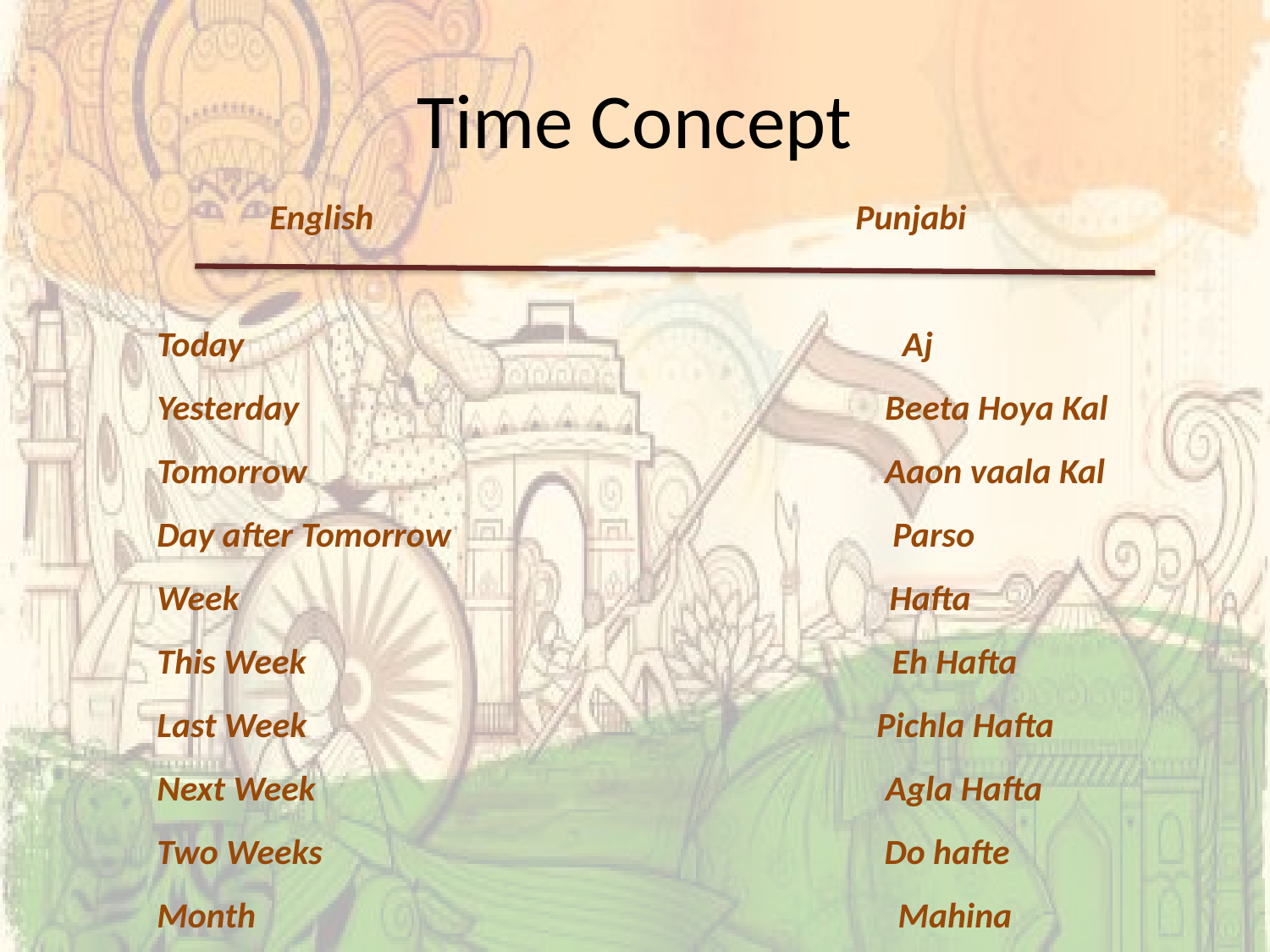

# Time Concept
              English                                                            Punjabi

Today                                                                                  Aj
Yesterday                                                                         Beeta Hoya Kal
Tomorrow                                                                        Aaon vaala Kal
Day after Tomorrow                                                       Parso
Week                                                                                 Hafta
This Week                                                                         Eh Hafta
Last Week                                                                       Pichla Hafta
Next Week                                                                       Agla Hafta
Two Weeks                                                                      Do hafte
Month                                                                                Mahina